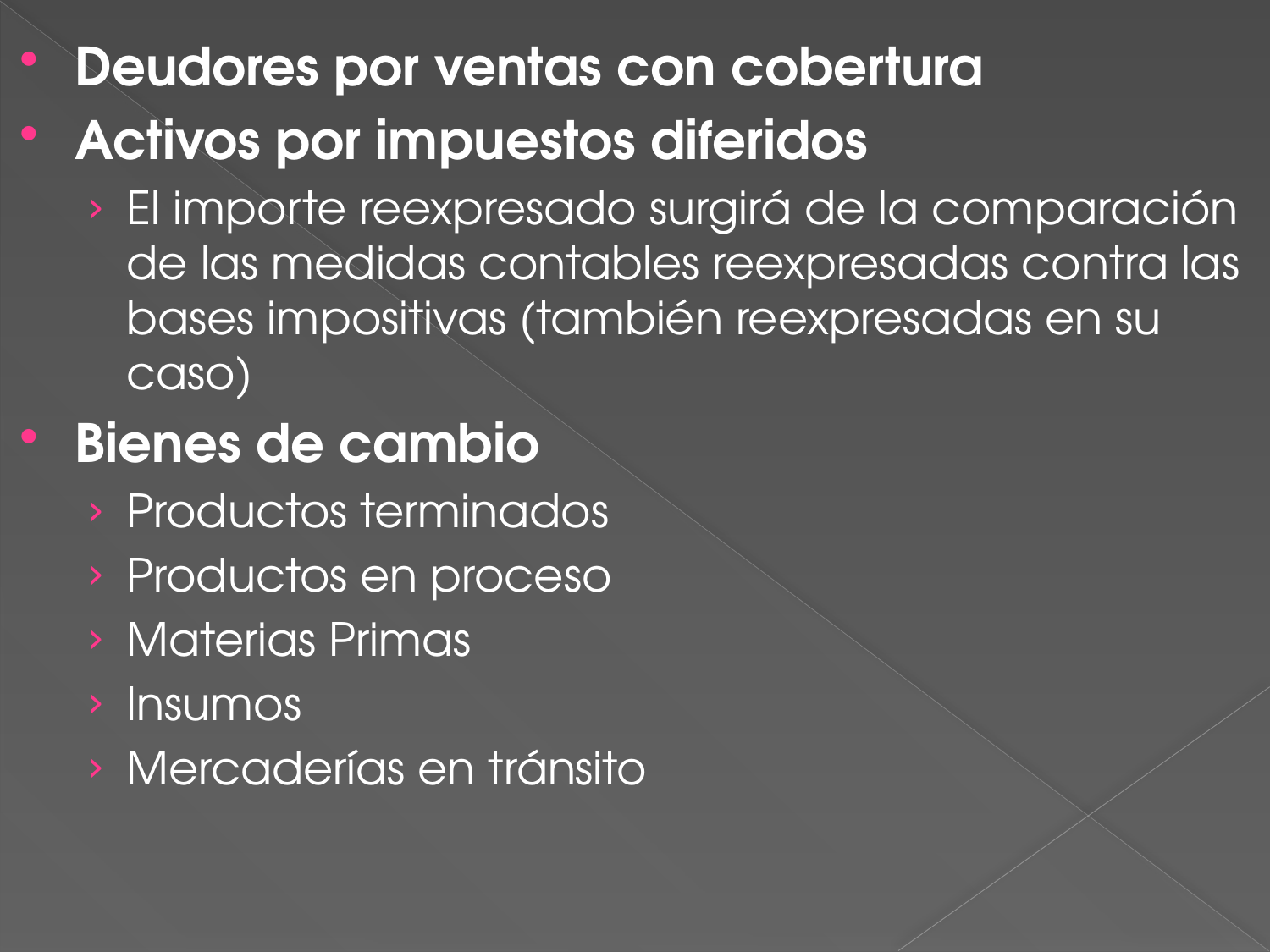

Deudores por ventas con cobertura
Activos por impuestos diferidos
El importe reexpresado surgirá de la comparación de las medidas contables reexpresadas contra las bases impositivas (también reexpresadas en su caso)
Bienes de cambio
Productos terminados
Productos en proceso
Materias Primas
Insumos
Mercaderías en tránsito